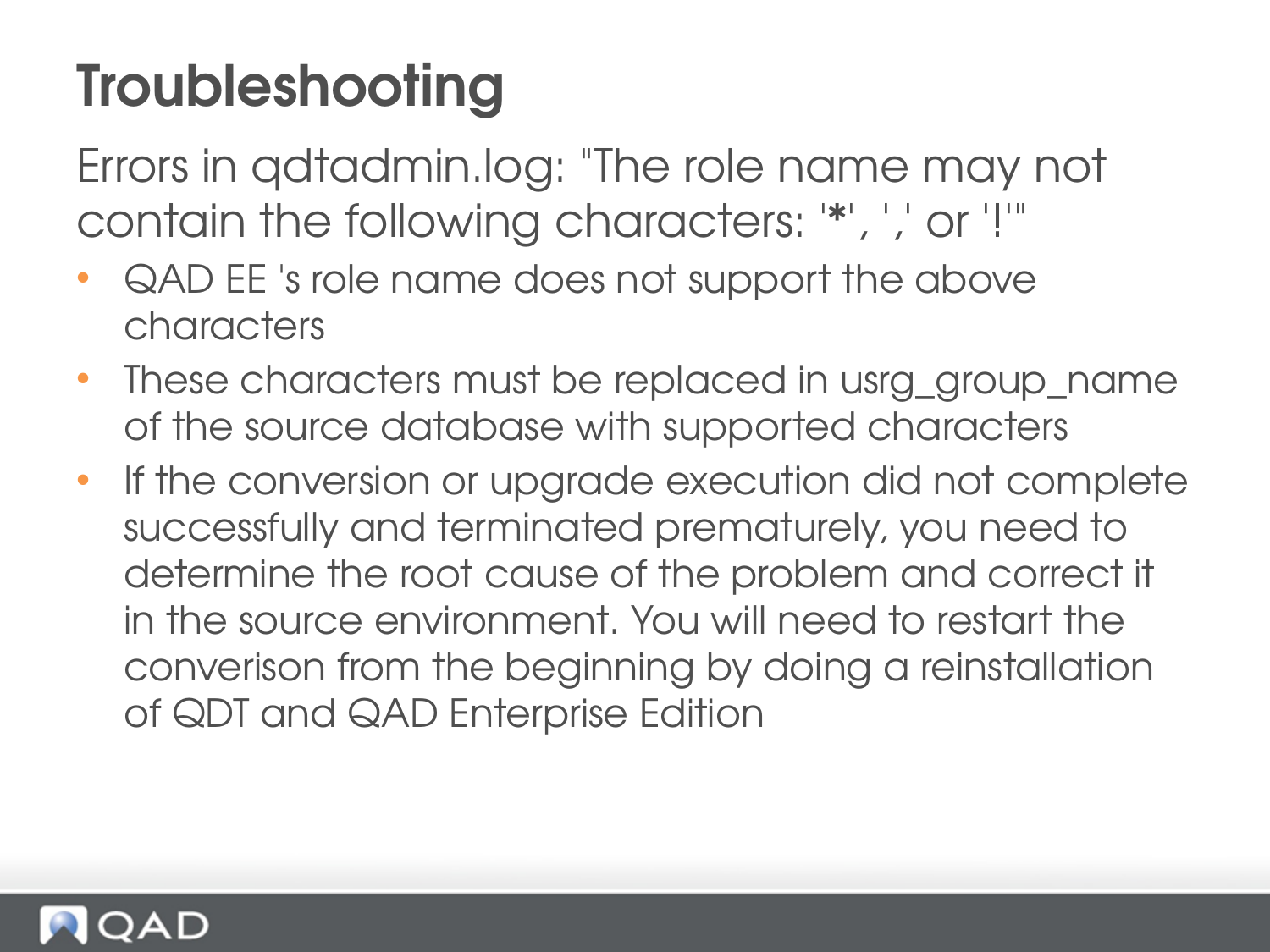

# Troubleshooting
Errors in qdtadmin.log: "The role name may not contain the following characters: '*', ',' or '!'"
QAD EE 's role name does not support the above characters
These characters must be replaced in usrg_group_name of the source database with supported characters
If the conversion or upgrade execution did not complete successfully and terminated prematurely, you need to determine the root cause of the problem and correct it in the source environment. You will need to restart the converison from the beginning by doing a reinstallation of QDT and QAD Enterprise Edition